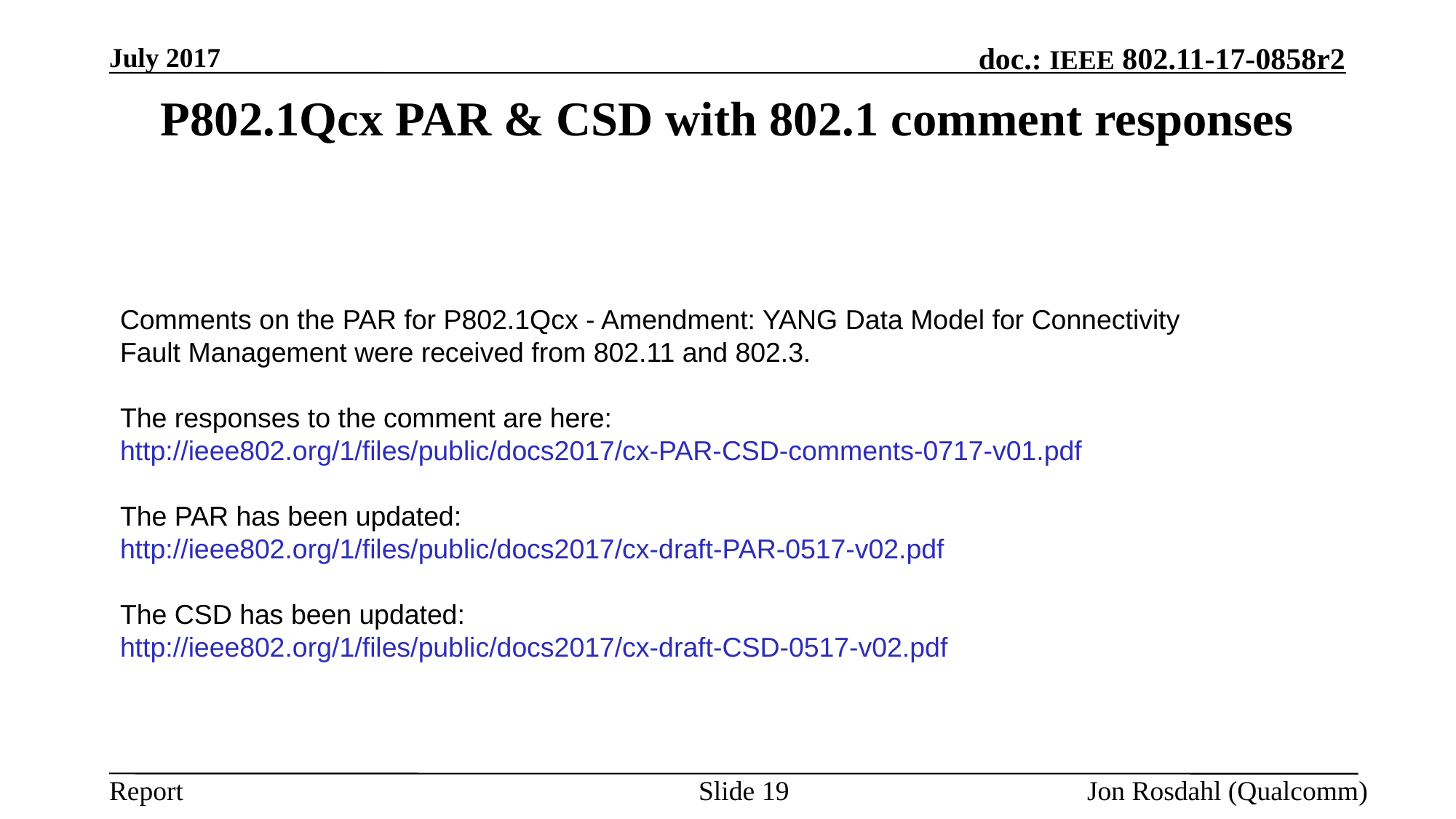

July 2017
# P802.1Qcx PAR & CSD with 802.1 comment responses
Comments on the PAR for P802.1Qcx - Amendment: YANG Data Model for Connectivity
Fault Management were received from 802.11 and 802.3.

The responses to the comment are here:
http://ieee802.org/1/files/public/docs2017/cx-PAR-CSD-comments-0717-v01.pdf

The PAR has been updated:
http://ieee802.org/1/files/public/docs2017/cx-draft-PAR-0517-v02.pdf

The CSD has been updated:
http://ieee802.org/1/files/public/docs2017/cx-draft-CSD-0517-v02.pdf
Slide 19
Jon Rosdahl (Qualcomm)